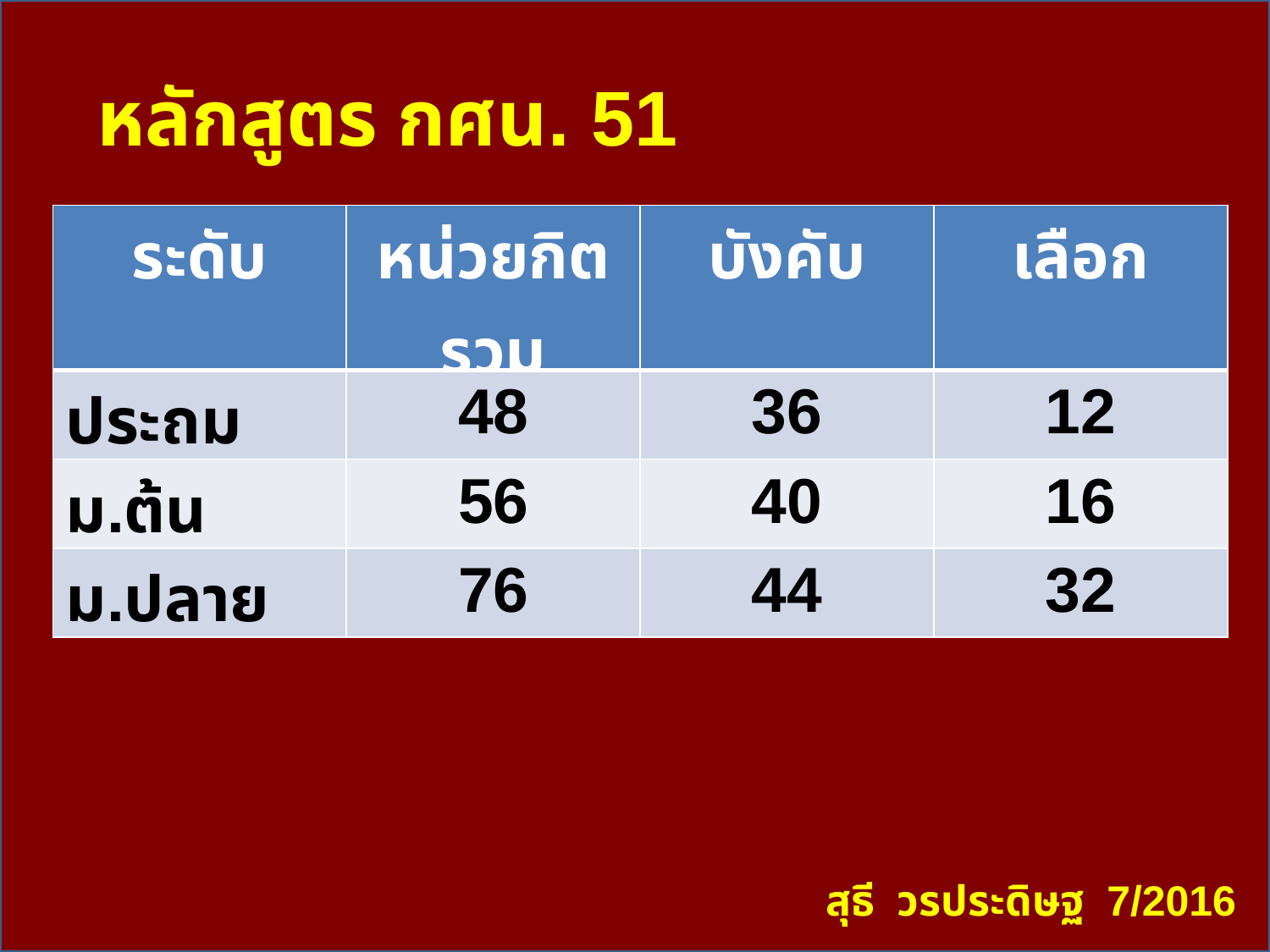

ประถม
หลักสูตร กศน. 51
| ระดับ | หน่วยกิตรวม | บังคับ | เลือก |
| --- | --- | --- | --- |
| ประถม | 48 | 36 | 12 |
| ม.ต้น | 56 | 40 | 16 |
| ม.ปลาย | 76 | 44 | 32 |

สุธี  วรประดิษฐ  7/2016